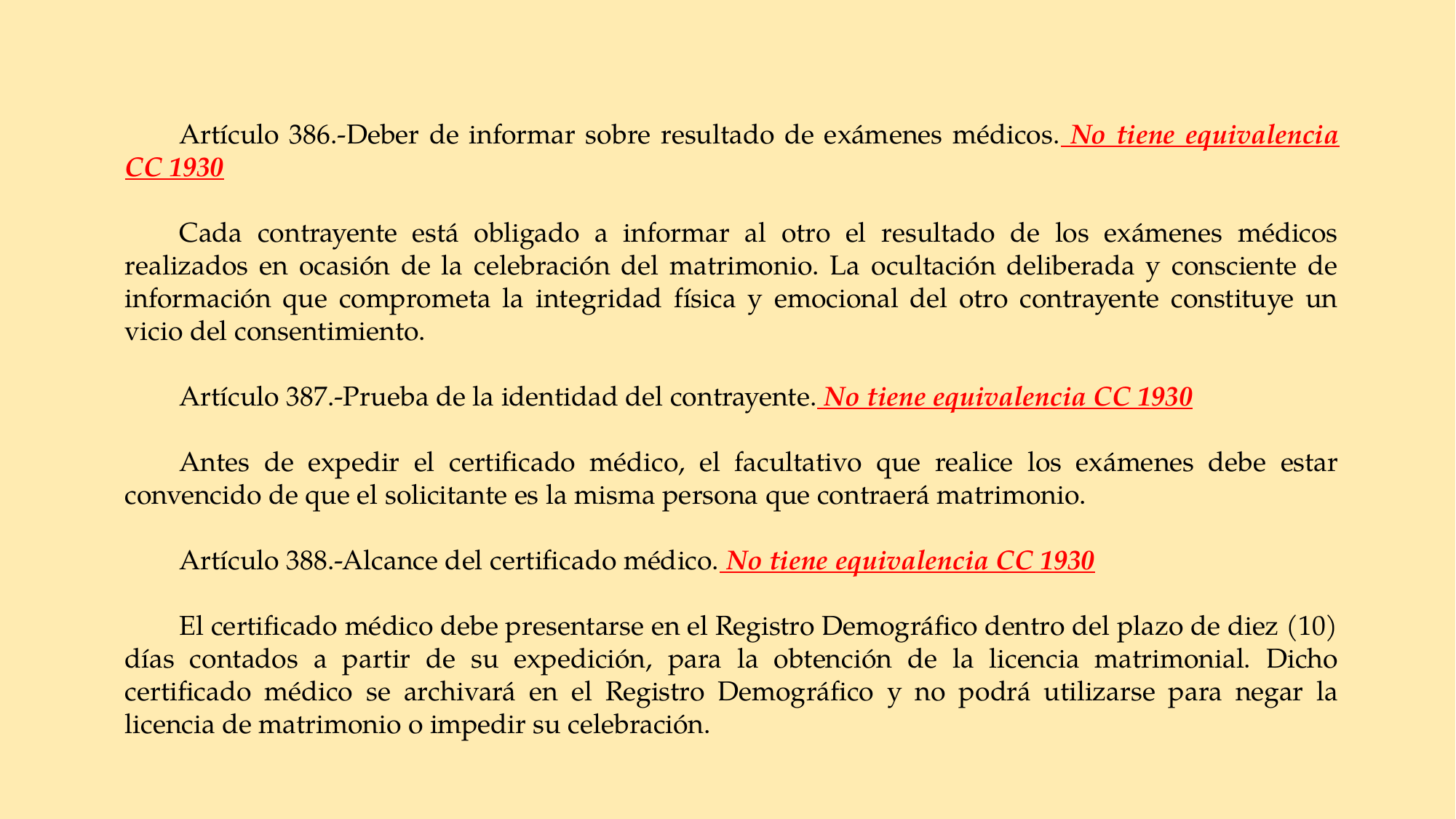

Artículo 386.-Deber de informar sobre resultado de exámenes médicos. No tiene equivalencia CC 1930

Cada contrayente está obligado a informar al otro el resultado de los exámenes médicos realizados en ocasión de la celebración del matrimonio. La ocultación deliberada y consciente de información que comprometa la integridad física y emocional del otro contrayente constituye un vicio del consentimiento.

Artículo 387.-Prueba de la identidad del contrayente. No tiene equivalencia CC 1930

Antes de expedir el certificado médico, el facultativo que realice los exámenes debe estar convencido de que el solicitante es la misma persona que contraerá matrimonio.

Artículo 388.-Alcance del certificado médico. No tiene equivalencia CC 1930

El certificado médico debe presentarse en el Registro Demográfico dentro del plazo de diez (10) días contados a partir de su expedición, para la obtención de la licencia matrimonial. Dicho certificado médico se archivará en el Registro Demográfico y no podrá utilizarse para negar la licencia de matrimonio o impedir su celebración.